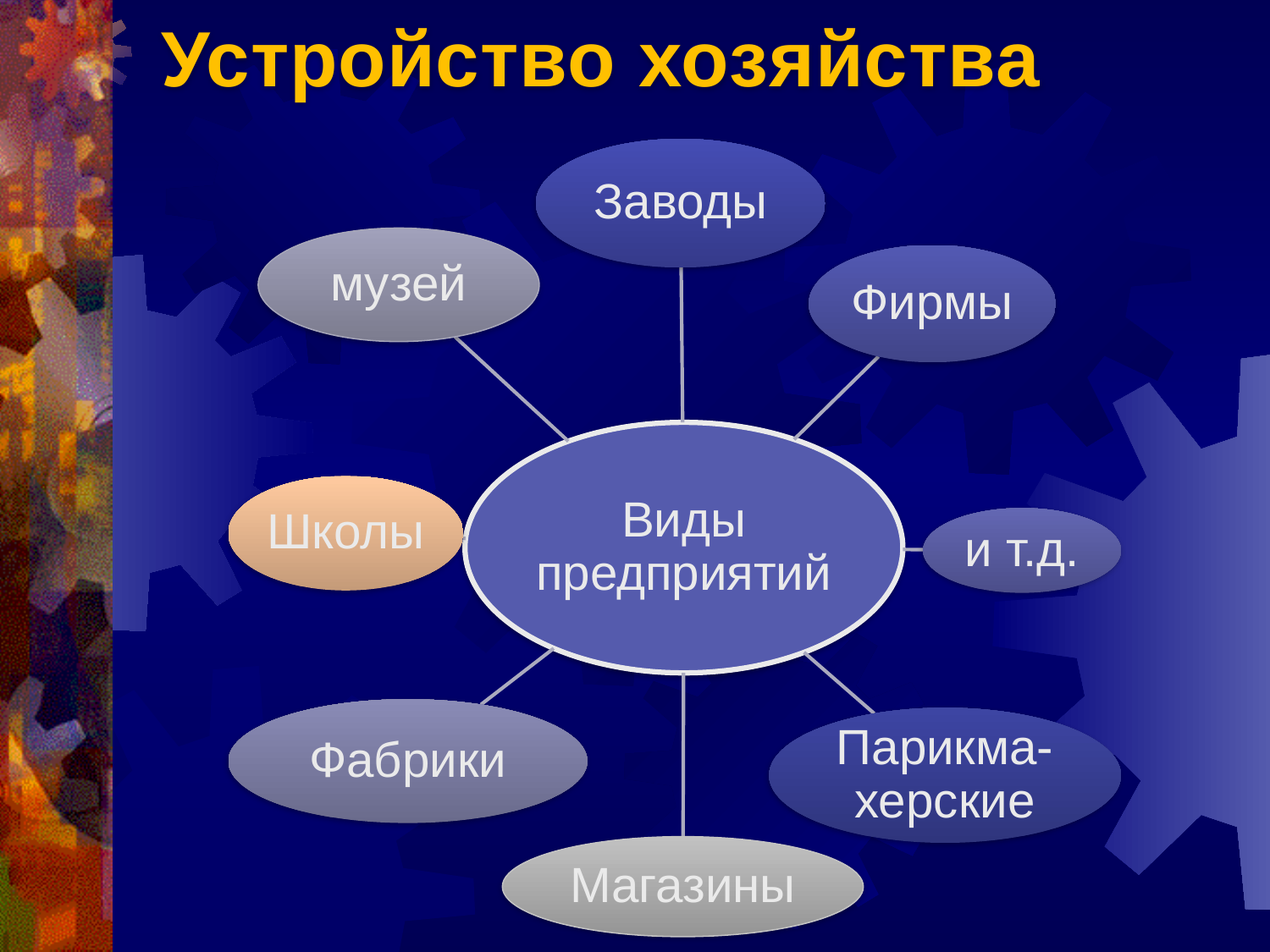

# Устройство хозяйства
Виды предприятий

Заводы

Фирмы

и т.д.

Парикма-херские

Магазины

Фабрики

Школы

музей